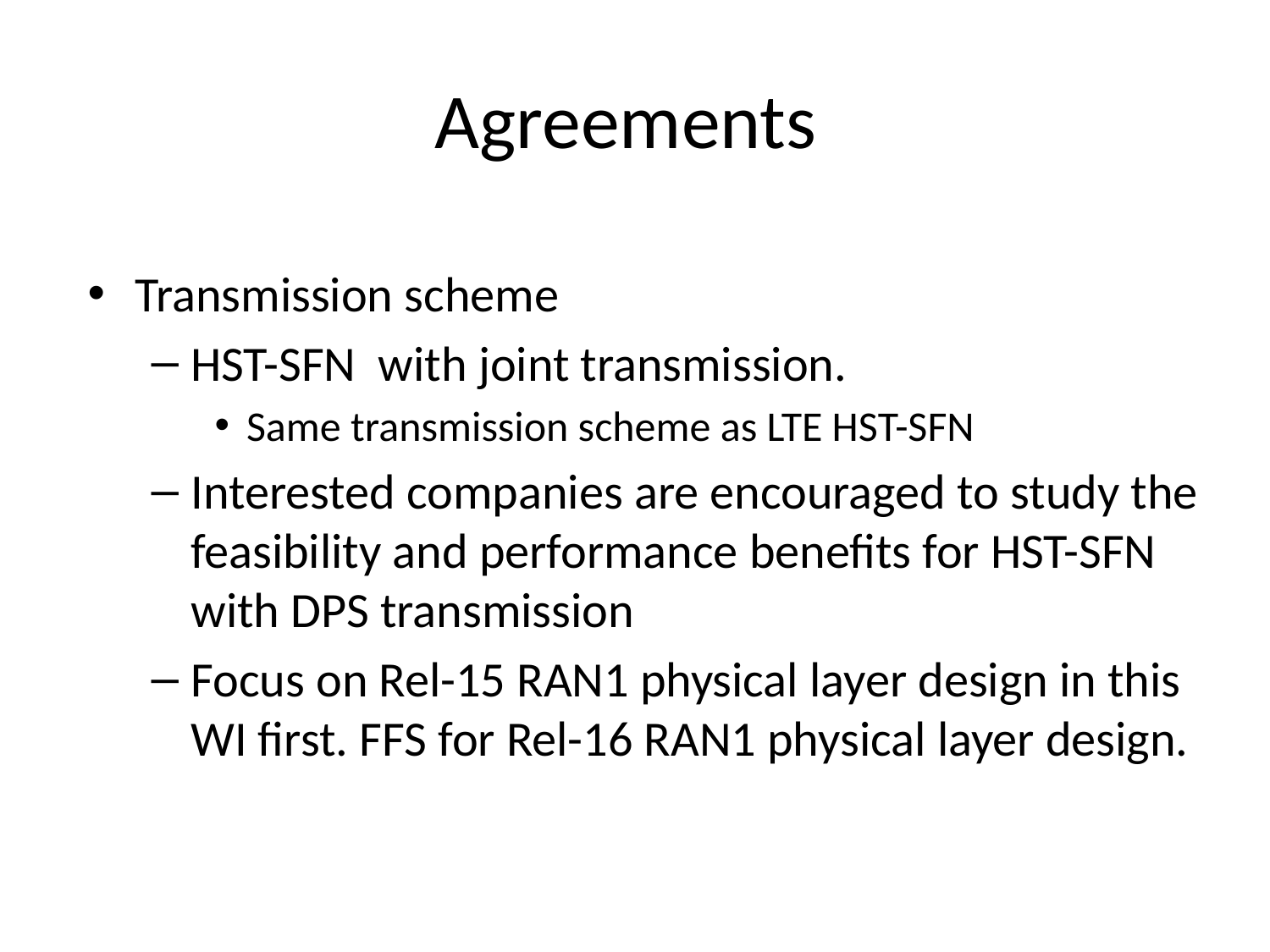

# Agreements
Transmission scheme
HST-SFN  with joint transmission.
Same transmission scheme as LTE HST-SFN
Interested companies are encouraged to study the feasibility and performance benefits for HST-SFN with DPS transmission
Focus on Rel-15 RAN1 physical layer design in this WI first. FFS for Rel-16 RAN1 physical layer design.